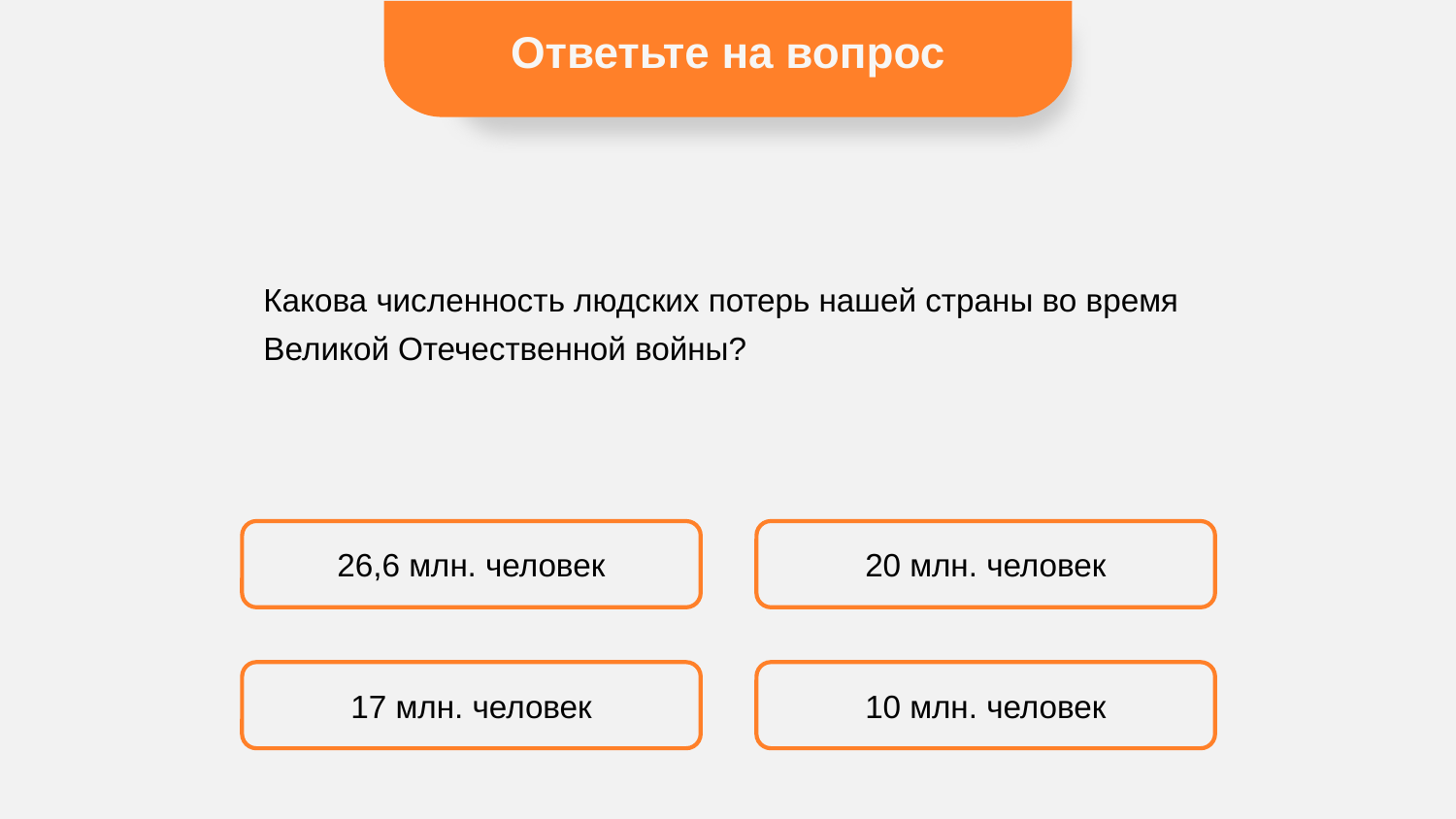

Ответьте на вопрос
Какова численность людских потерь нашей страны во время Великой Отечественной войны?
26,6 млн. человек
20 млн. человек
17 млн. человек
10 млн. человек